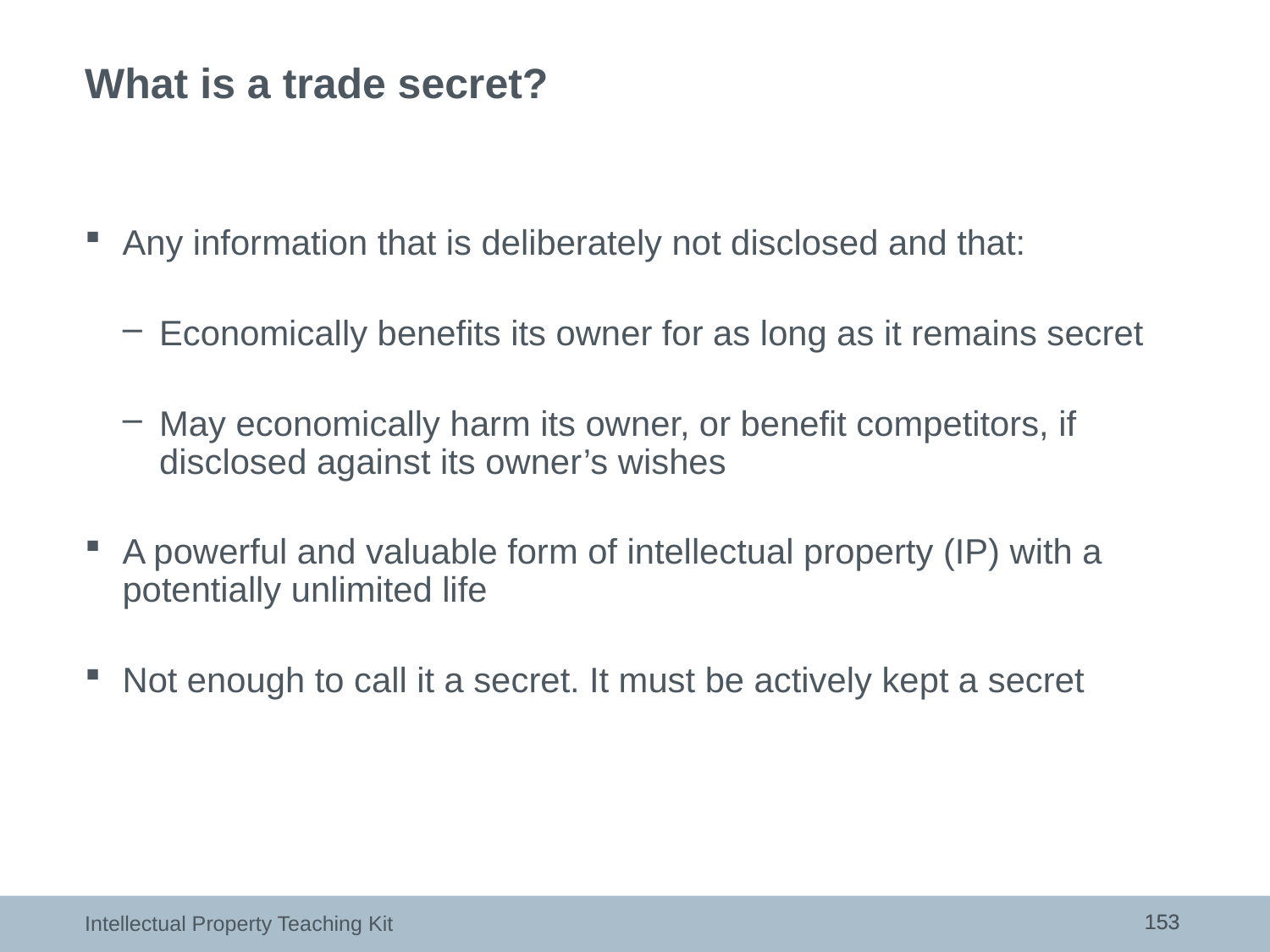

# What is a trade secret?
Any information that is deliberately not disclosed and that:

Economically benefits its owner for as long as it remains secret

May economically harm its owner, or benefit competitors, if disclosed against its owner’s wishes

A powerful and valuable form of intellectual property (IP) with a potentially unlimited life

Not enough to call it a secret. It must be actively kept a secret

153
153
Intellectual Property Teaching Kit